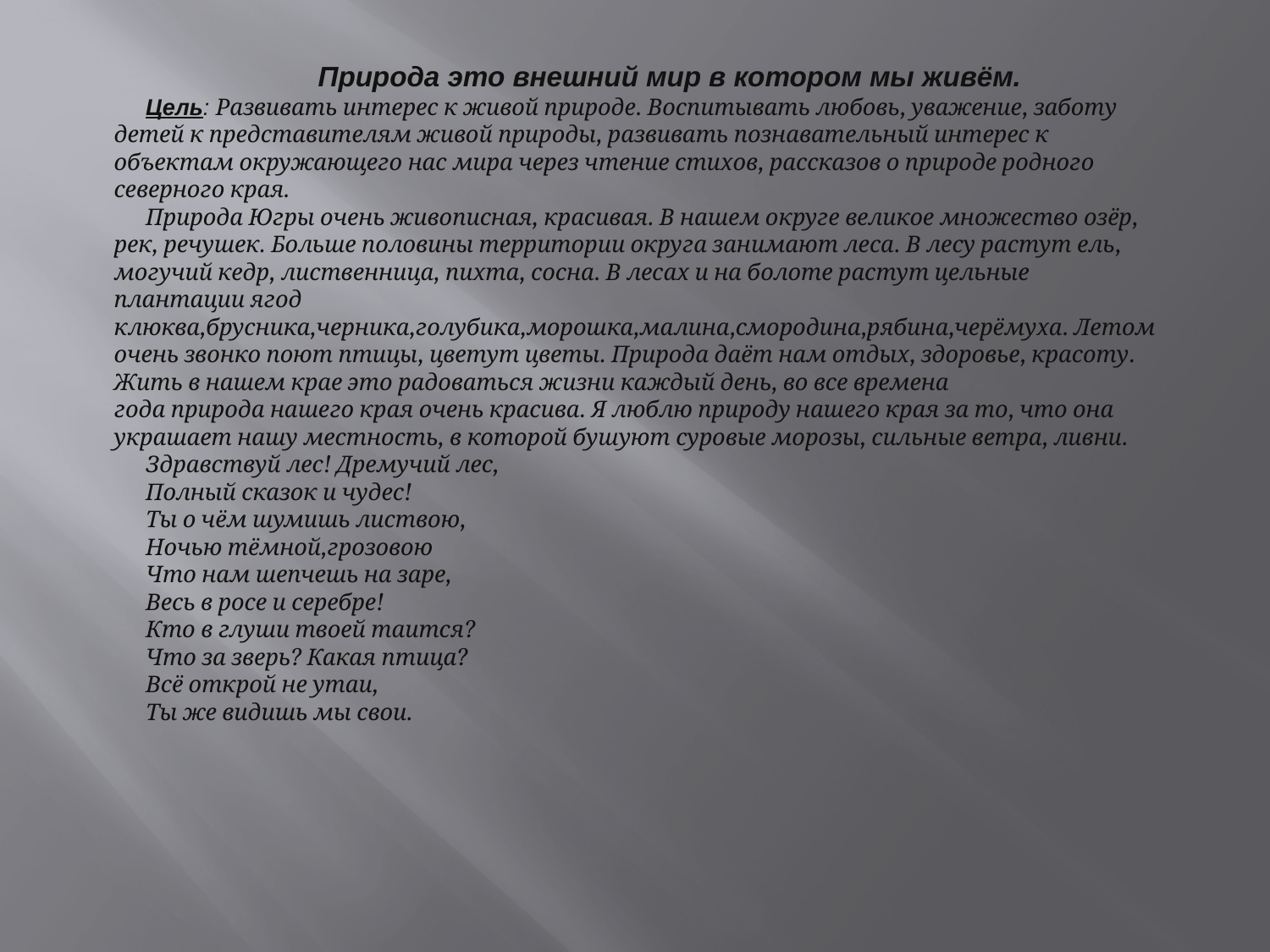

Природа это внешний мир в котором мы живём.
Цель: Развивать интерес к живой природе. Воспитывать любовь, уважение, заботу детей к представителям живой природы, развивать познавательный интерес к объектам окружающего нас мира через чтение стихов, рассказов о природе родного северного края.
Природа Югры очень живописная, красивая. В нашем округе великое множество озёр, рек, речушек. Больше половины территории округа занимают леса. В лесу растут ель, могучий кедр, лиственница, пихта, сосна. В лесах и на болоте растут цельные плантации ягод клюква,брусника,черника,голубика,морошка,малина,смородина,рябина,черёмуха. Летом очень звонко поют птицы, цветут цветы. Природа даёт нам отдых, здоровье, красоту. Жить в нашем крае это радоваться жизни каждый день, во все времена года природа нашего края очень красива. Я люблю природу нашего края за то, что она украшает нашу местность, в которой бушуют суровые морозы, сильные ветра, ливни.
Здравствуй лес! Дремучий лес,
Полный сказок и чудес!
Ты о чём шумишь листвою,
Ночью тёмной,грозовою
Что нам шепчешь на заре,
Весь в росе и серебре!
Кто в глуши твоей таится?
Что за зверь? Какая птица?
Всё открой не утаи,
Ты же видишь мы свои.